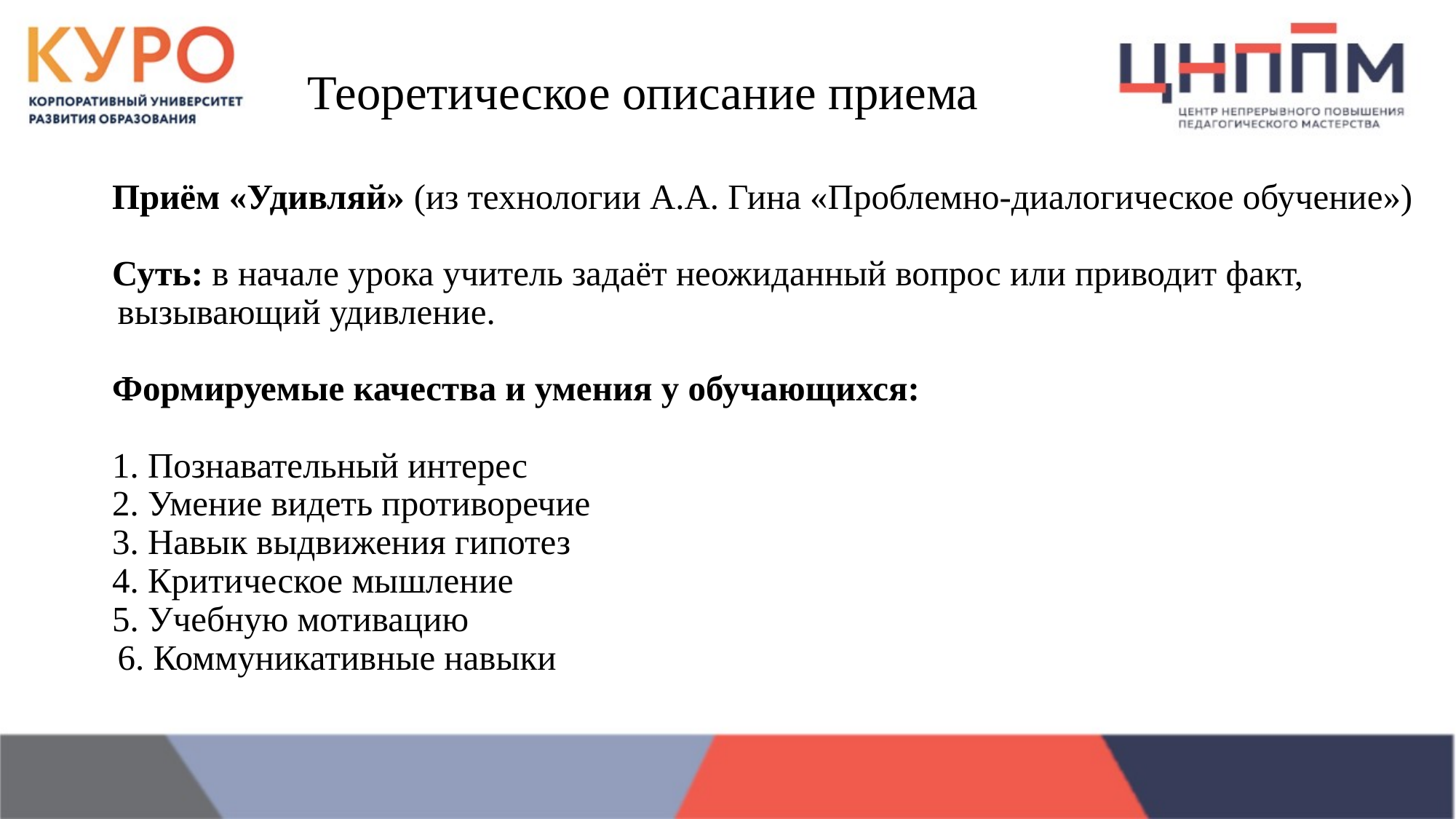

# Теоретическое описание приема
Приём «Удивляй» (из технологии А.А. Гина «Проблемно-диалогическое обучение»)

Суть: в начале урока учитель задаёт неожиданный вопрос или приводит факт, вызывающий удивление.

Формируемые качества и умения у обучающихся:

1. Познавательный интерес
2. Умение видеть противоречие
3. Навык выдвижения гипотез
4. Критическое мышление
5. Учебную мотивацию
6. Коммуникативные навыки